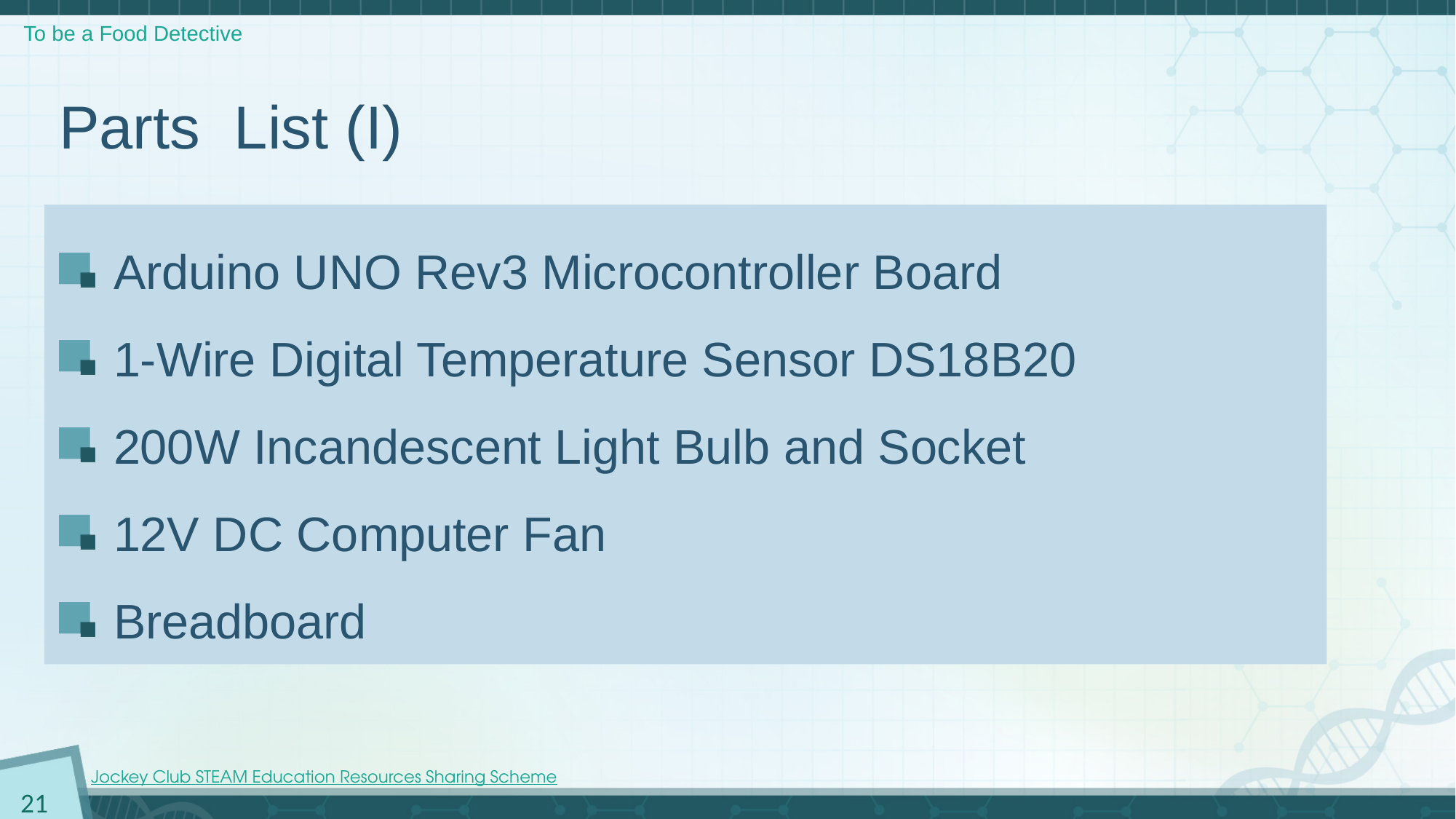

# Parts  List (I)
Arduino UNO Rev3 Microcontroller Board
1-Wire Digital Temperature Sensor DS18B20
200W Incandescent Light Bulb and Socket
12V DC Computer Fan
Breadboard

21